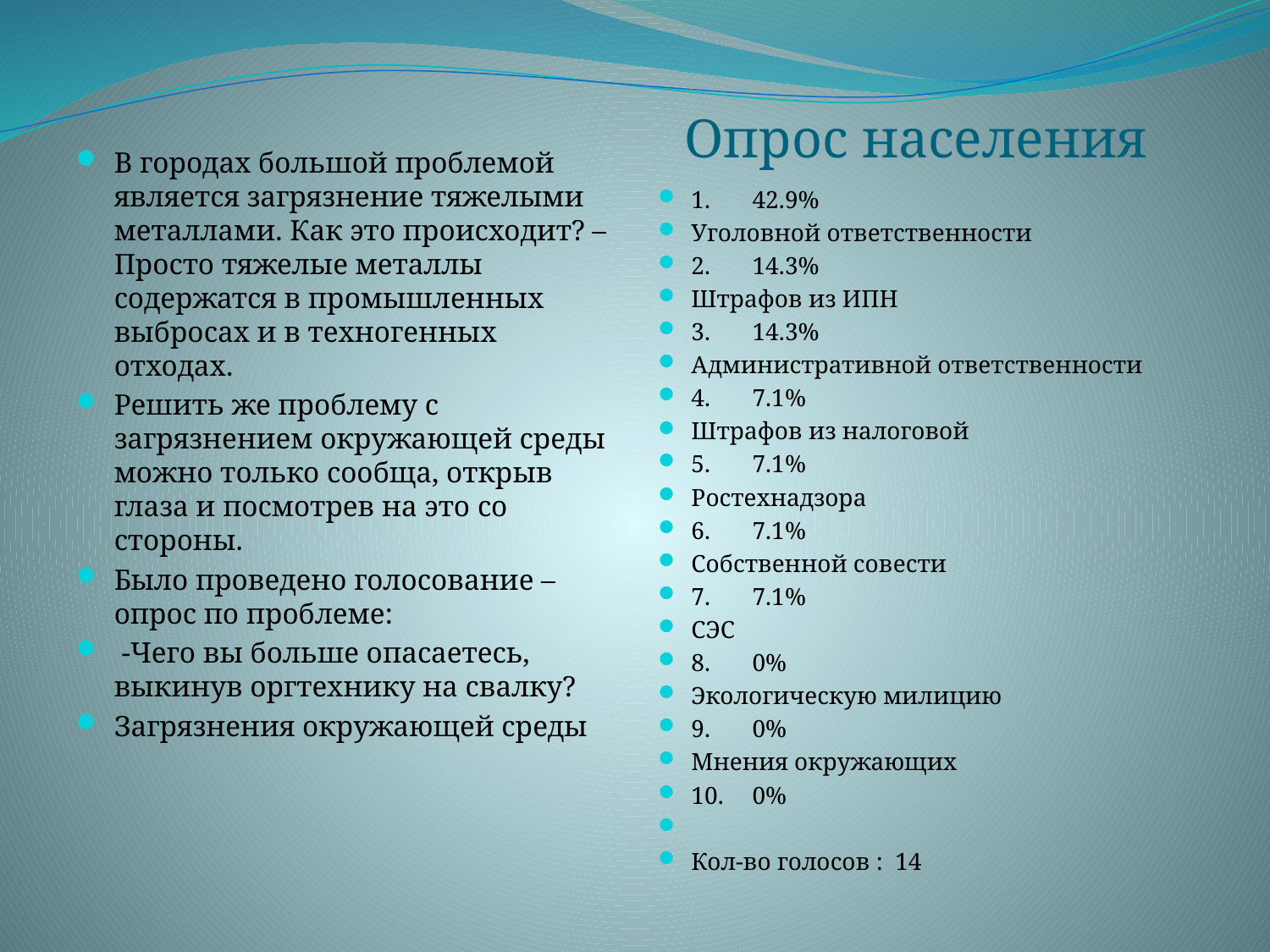

# Опрос населения
В городах большой проблемой является загрязнение тяжелыми металлами. Как это происходит? – Просто тяжелые металлы содержатся в промышленных выбросах и в техногенных отходах.
Решить же проблему с загрязнением окружающей среды можно только сообща, открыв глаза и посмотрев на это со стороны.
Было проведено голосование – опрос по проблеме:
 -Чего вы больше опасаетесь, выкинув оргтехнику на свалку?
Загрязнения окружающей среды
1. 	42.9%
Уголовной ответственности
2.  	14.3%
Штрафов из ИПН
3. 	14.3%
Административной ответственности
4.  	7.1%
Штрафов из налоговой
5. 	7.1%
Ростехнадзора
6. 	7.1%
Собственной совести
7. 	7.1%
СЭС
8.  	0%
Экологическую милицию
9. 	0%
Мнения окружающих
10. 	0%

Кол-во голосов :  14